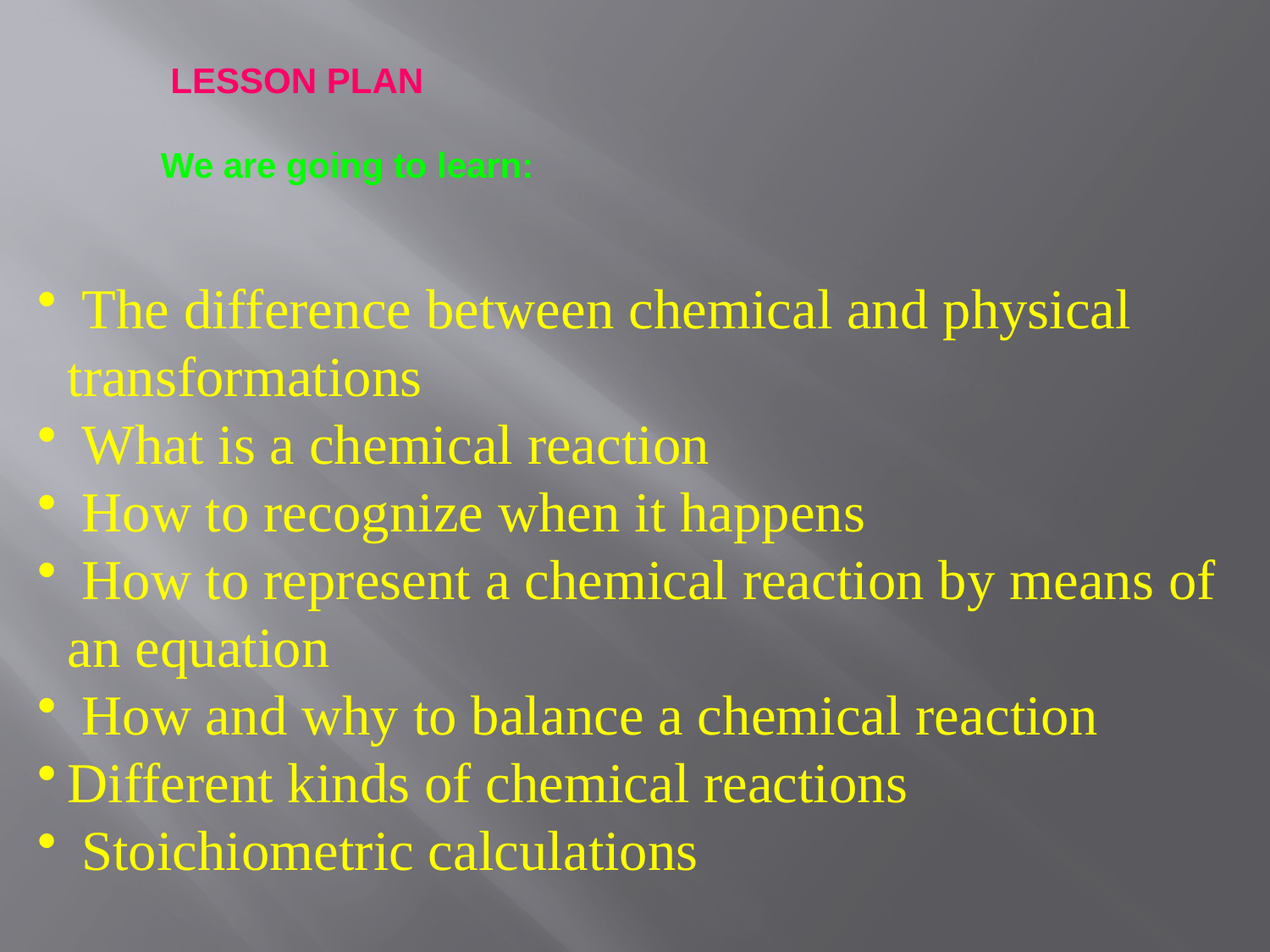

# LESSON PLAN We are going to learn:
 The difference between chemical and physical     transformations
 What is a chemical reaction
 How to recognize when it happens
 How to represent a chemical reaction by means of an equation
 How and why to balance a chemical reaction
Different kinds of chemical reactions
 Stoichiometric calculations